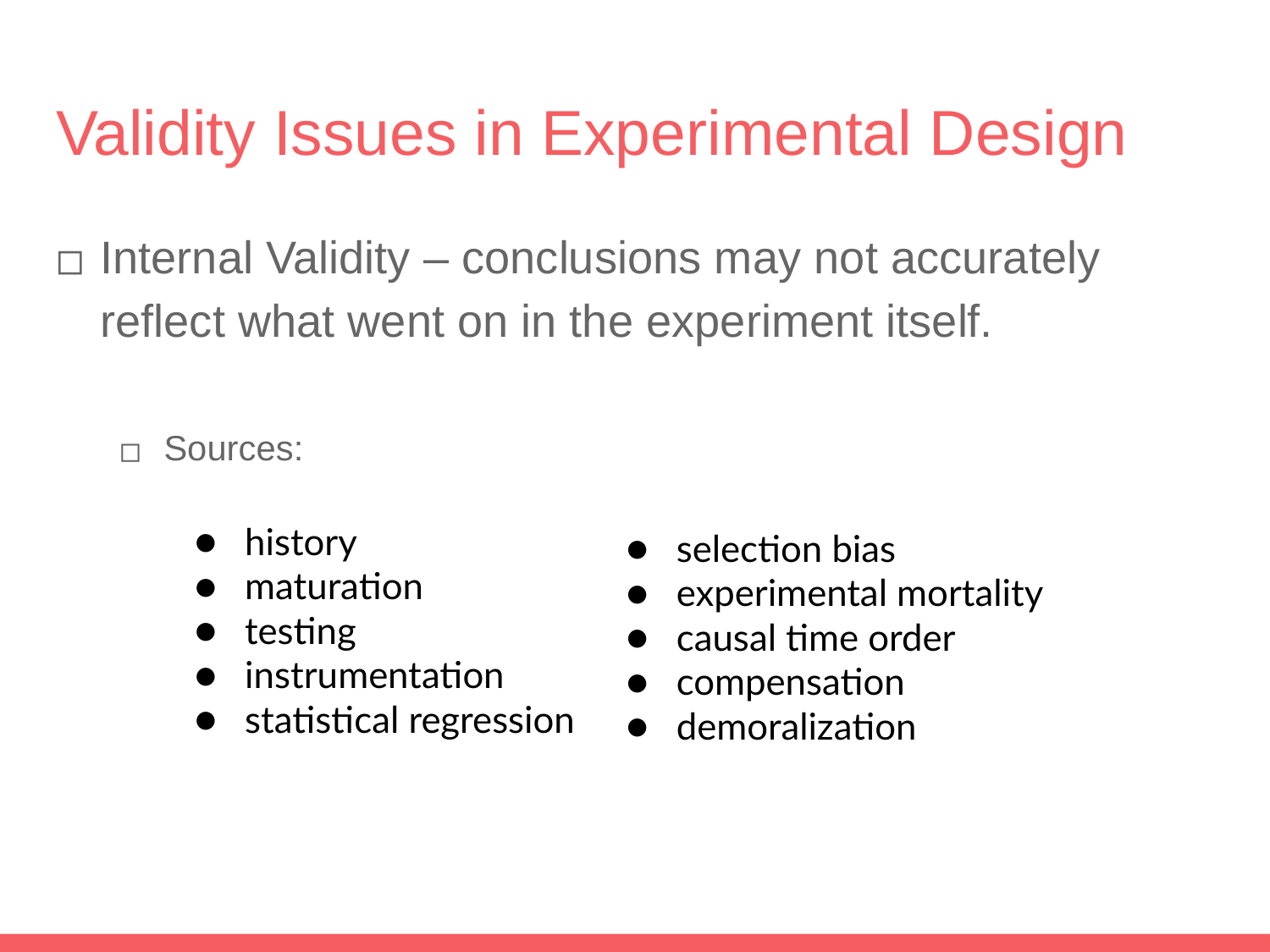

# Validity Issues in Experimental Design
Internal Validity – conclusions may not accurately reflect what went on in the experiment itself.

Sources:

history
maturation
testing
instrumentation
statistical regression

selection bias
experimental mortality
causal time order
compensation
demoralization